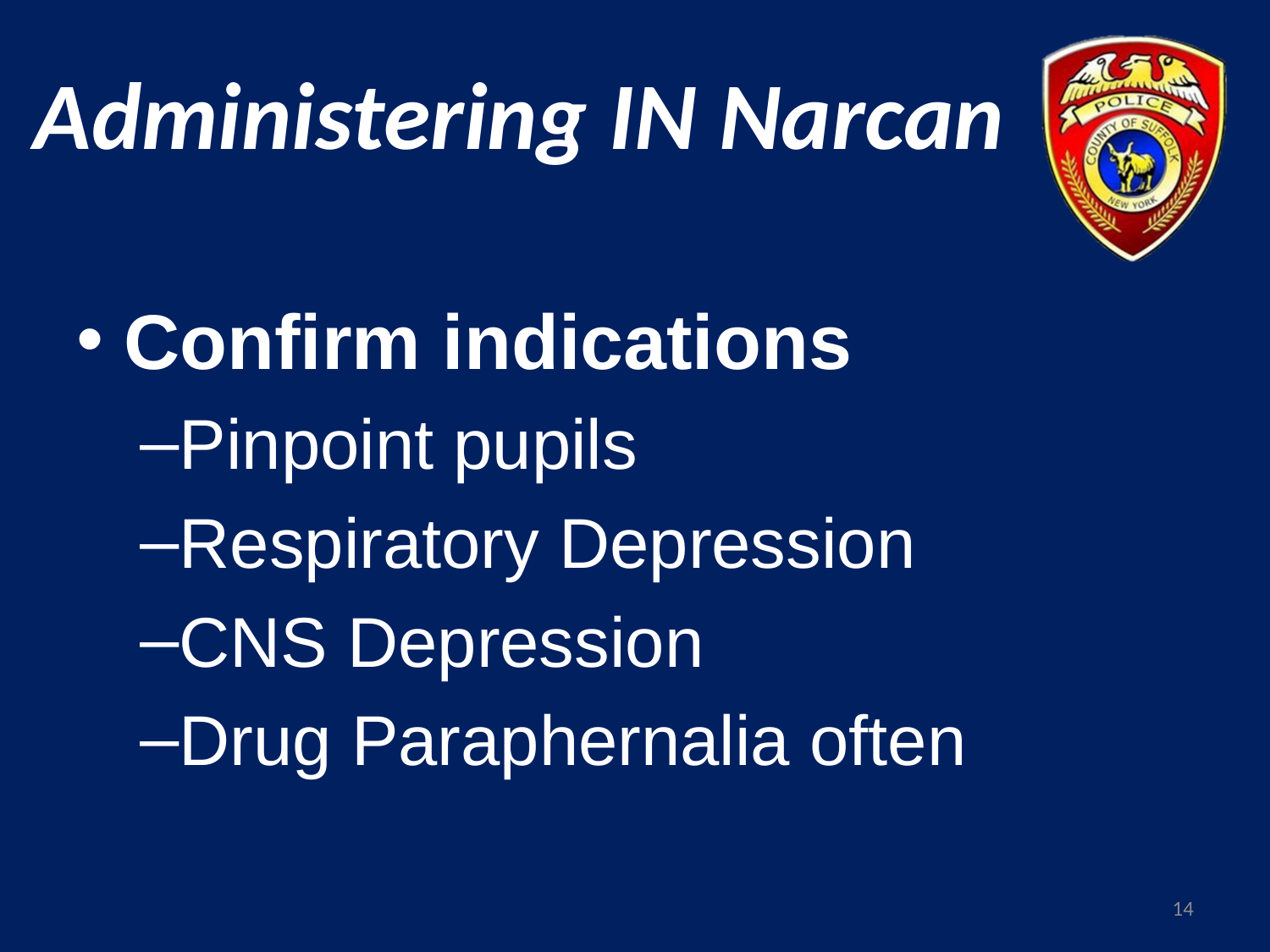

# Administering IN Narcan
Confirm indications
Pinpoint pupils
Respiratory Depression
CNS Depression
Drug Paraphernalia often

14